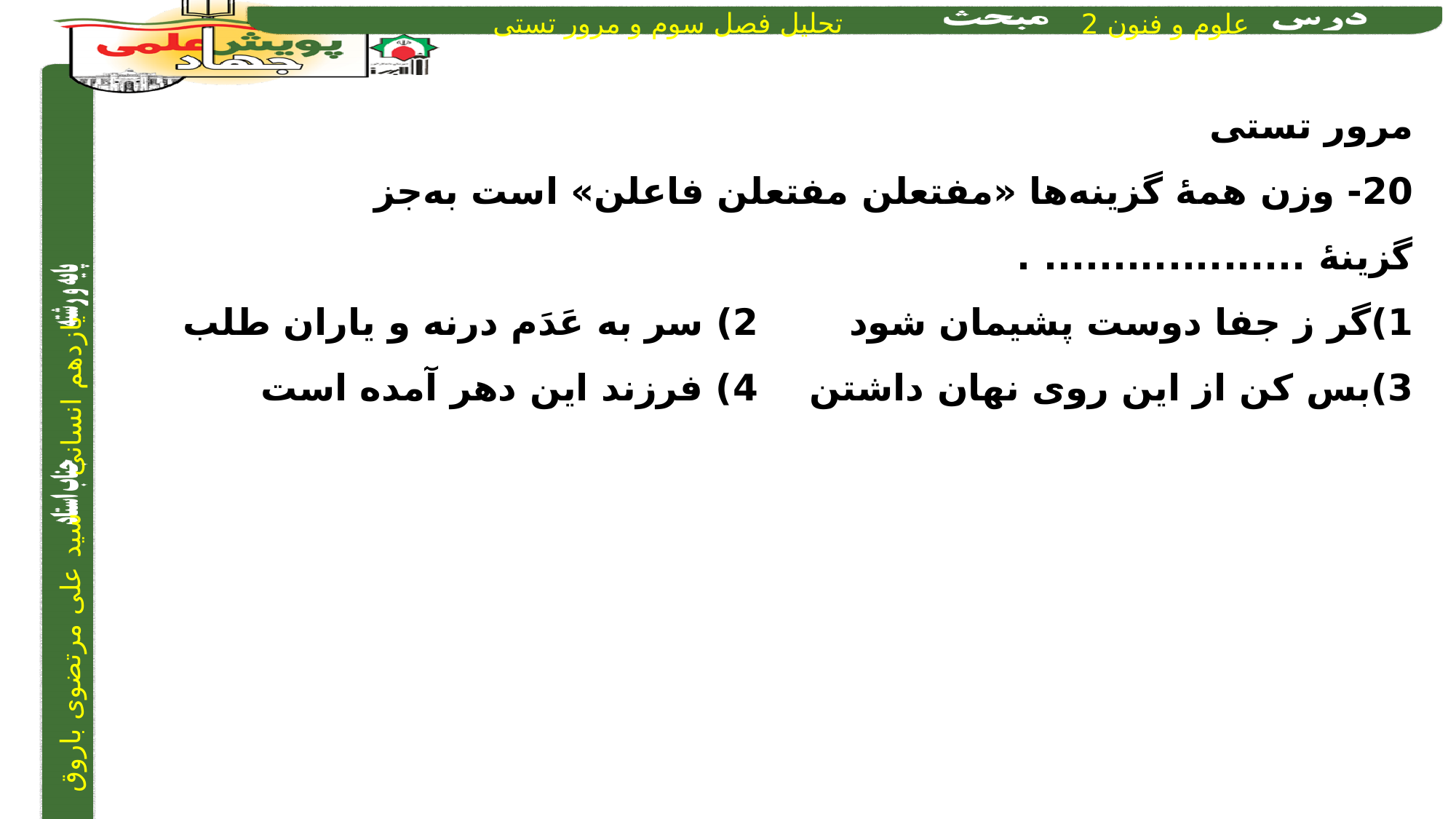

مرور تستی
20- وزن همۀ گزینه‌ها «مفتعلن مفتعلن فاعلن» است به‌جز گزینۀ ................... .
1)گر ز جفا دوست پشیمان شود		2) سر به عَدَم درنه و یاران طلب
3)بس کن از این روی نهان داشتن		4) فرزند این دهر آمده است

4